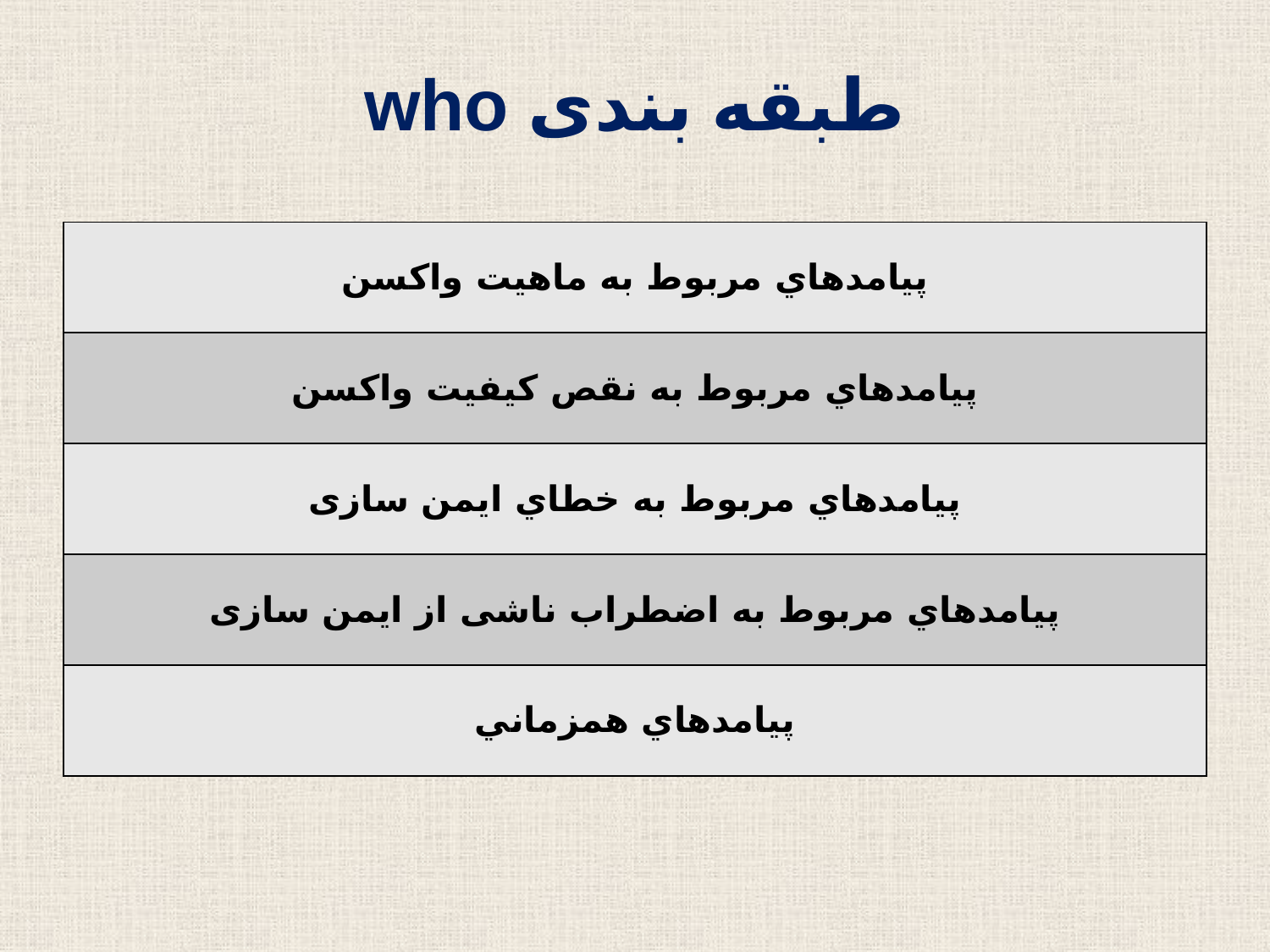

# طبقه بندی who
| پيامدهاي مربوط به ماهيت واکسن |
| --- |
| پيامدهاي مربوط به نقص کیفیت واکسن |
| پيامدهاي مربوط به خطاي ایمن سازی |
| پيامدهاي مربوط به اضطراب ناشی از ایمن سازی |
| پيامدهاي همزماني |